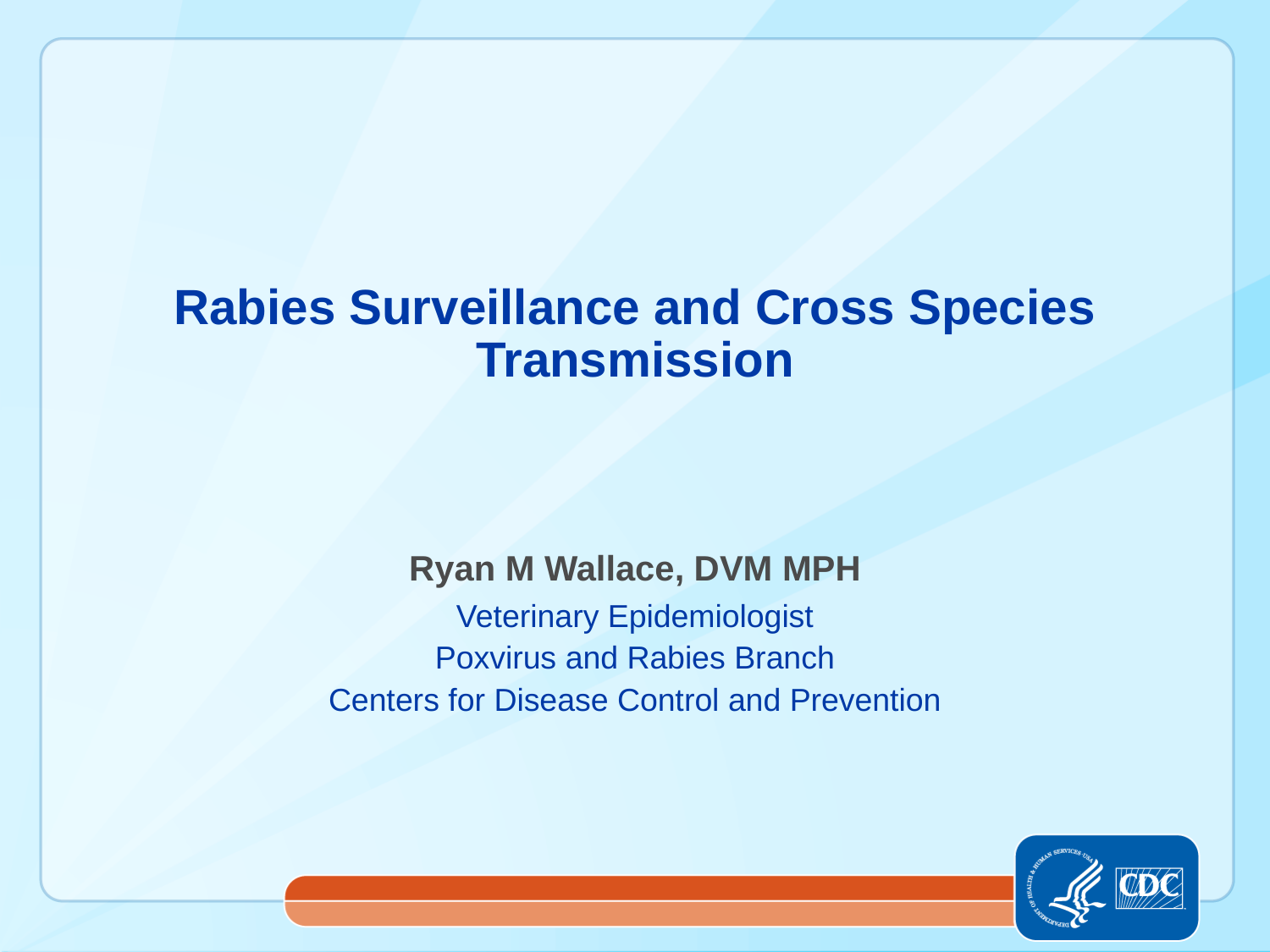

# Rabies Surveillance and Cross Species Transmission
Ryan M Wallace, DVM MPH
Veterinary Epidemiologist
Poxvirus and Rabies Branch
Centers for Disease Control and Prevention